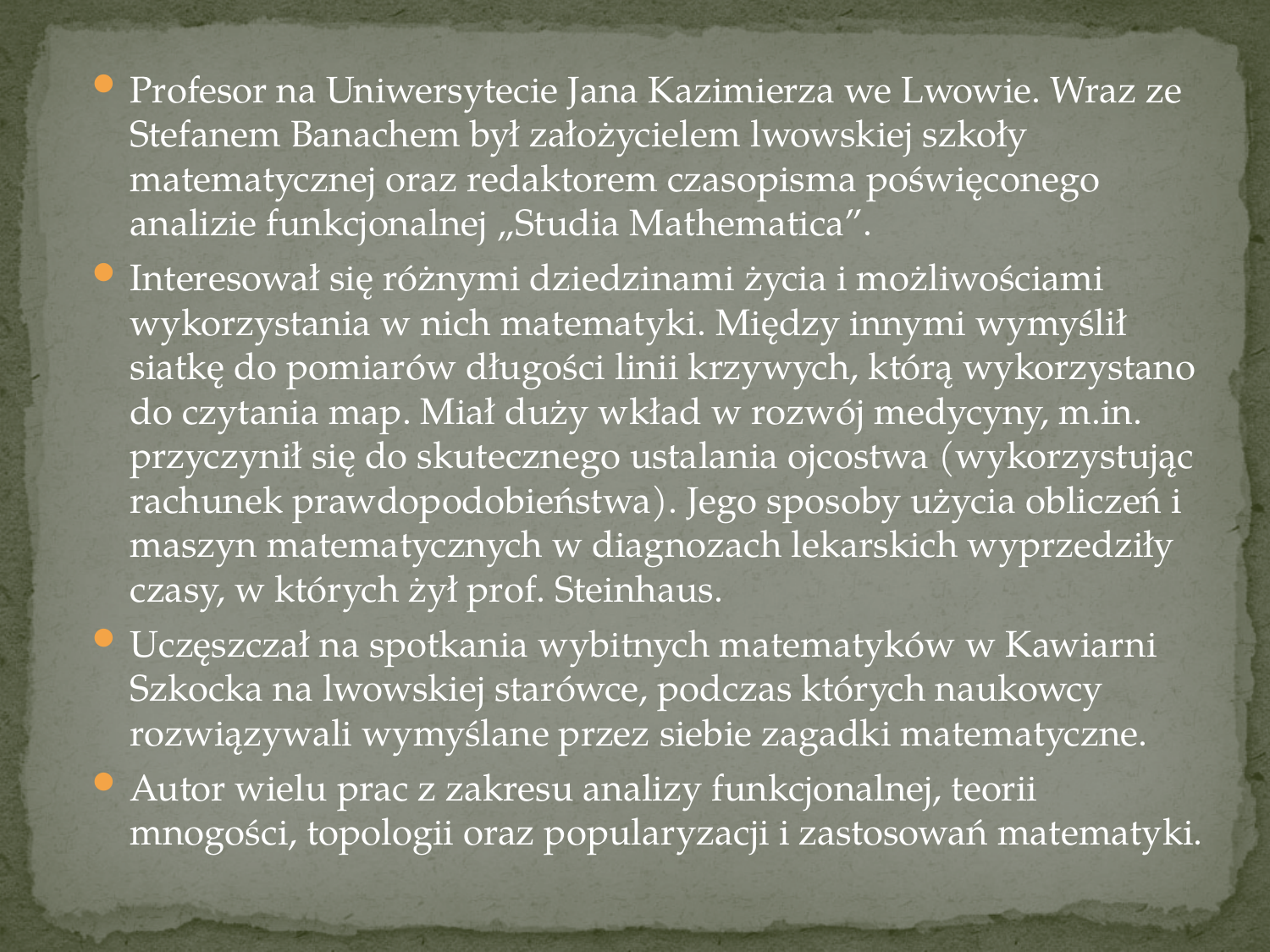

Profesor na Uniwersytecie Jana Kazimierza we Lwowie. Wraz ze Stefanem Banachem był założycielem lwowskiej szkoły matematycznej oraz redaktorem czasopisma poświęconego analizie funkcjonalnej „Studia Mathematica”.
Interesował się różnymi dziedzinami życia i możliwościami wykorzystania w nich matematyki. Między innymi wymyślił siatkę do pomiarów długości linii krzywych, którą wykorzystano do czytania map. Miał duży wkład w rozwój medycyny, m.in. przyczynił się do skutecznego ustalania ojcostwa (wykorzystując rachunek prawdopodobieństwa). Jego sposoby użycia obliczeń i maszyn matematycznych w diagnozach lekarskich wyprzedziły czasy, w których żył prof. Steinhaus.
Uczęszczał na spotkania wybitnych matematyków w Kawiarni Szkocka na lwowskiej starówce, podczas których naukowcy rozwiązywali wymyślane przez siebie zagadki matematyczne.
Autor wielu prac z zakresu analizy funkcjonalnej, teorii mnogości, topologii oraz popularyzacji i zastosowań matematyki.